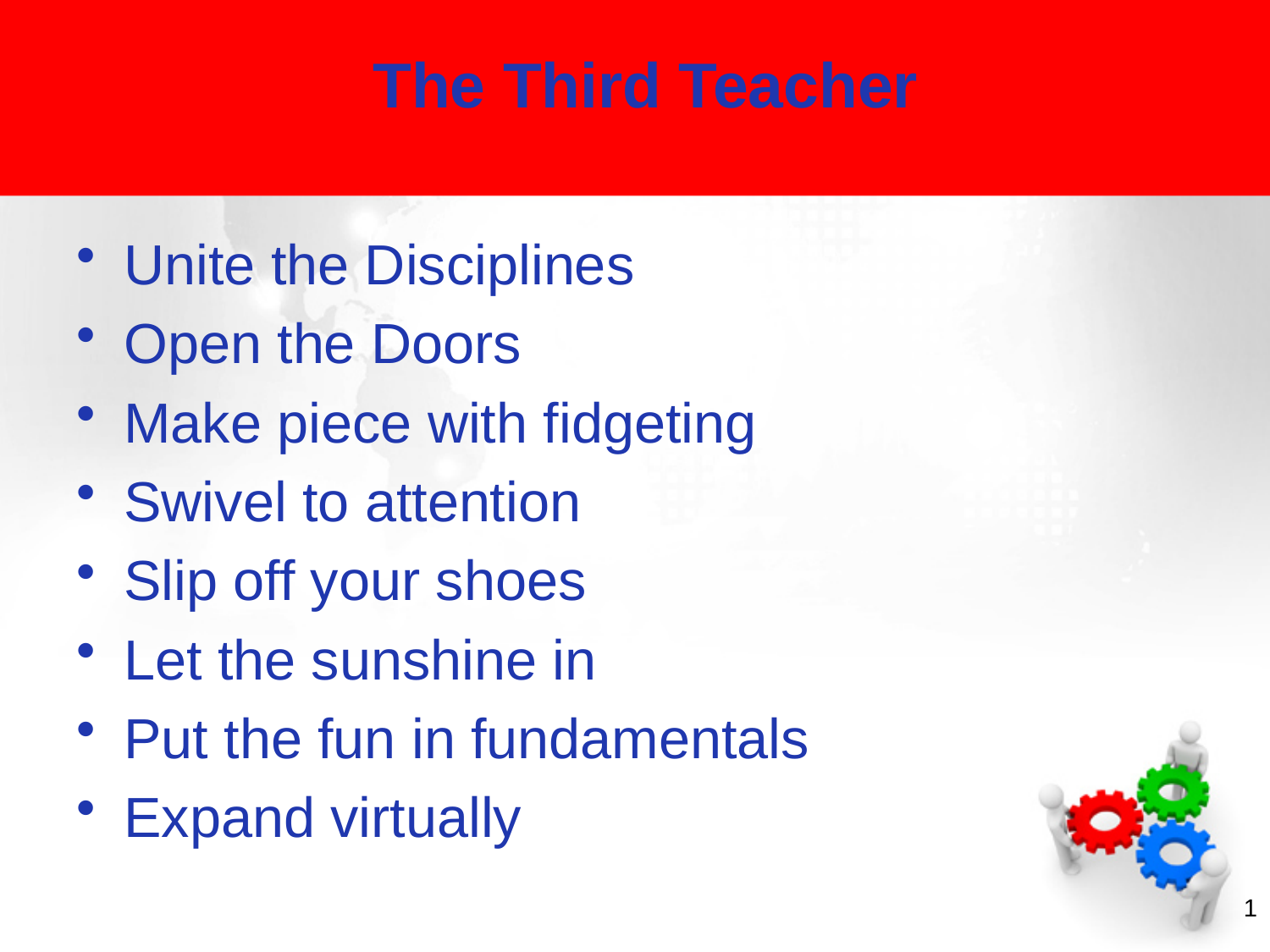

The Third Teacher
Unite the Disciplines
Open the Doors
Make piece with fidgeting
Swivel to attention
Slip off your shoes
Let the sunshine in
Put the fun in fundamentals
Expand virtually
1